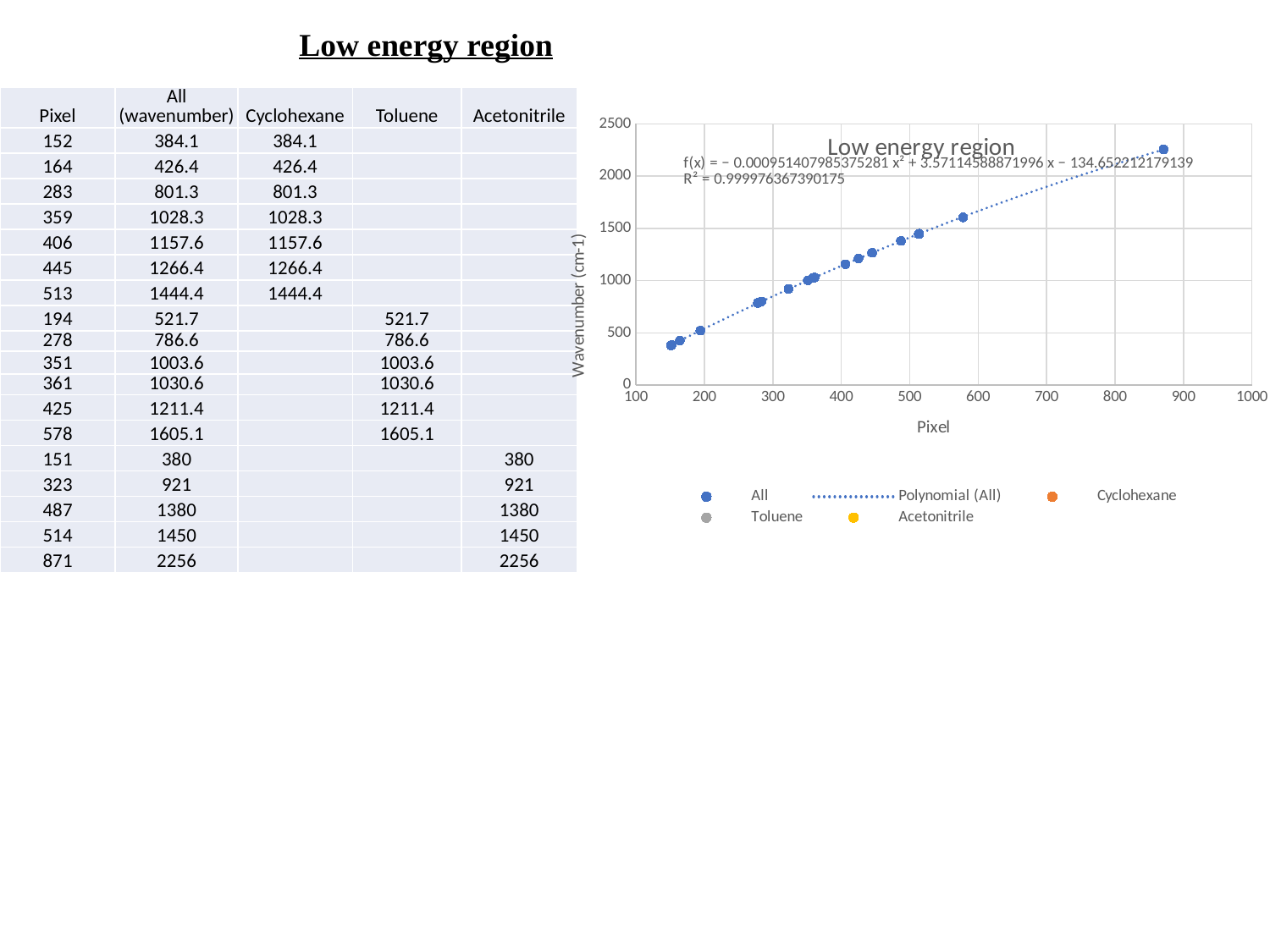

Low energy region
| Pixel | All (wavenumber) | Cyclohexane | Toluene | Acetonitrile |
| --- | --- | --- | --- | --- |
| 152 | 384.1 | 384.1 |  |  |
| 164 | 426.4 | 426.4 |  |  |
| 283 | 801.3 | 801.3 |  |  |
| 359 | 1028.3 | 1028.3 |  |  |
| 406 | 1157.6 | 1157.6 |  |  |
| 445 | 1266.4 | 1266.4 |  |  |
| 513 | 1444.4 | 1444.4 |  |  |
| 194 | 521.7 |  | 521.7 |  |
| 278 | 786.6 |  | 786.6 |  |
| 351 | 1003.6 |  | 1003.6 |  |
| 361 | 1030.6 |  | 1030.6 |  |
| 425 | 1211.4 |  | 1211.4 |  |
| 578 | 1605.1 |  | 1605.1 |  |
| 151 | 380 |  |  | 380 |
| 323 | 921 |  |  | 921 |
| 487 | 1380 |  |  | 1380 |
| 514 | 1450 |  |  | 1450 |
| 871 | 2256 |  |  | 2256 |

### Chart: Low energy region

| Category | All | Cyclohexane | Toluene | Acetonitrile |
|---|---|---|---|---|